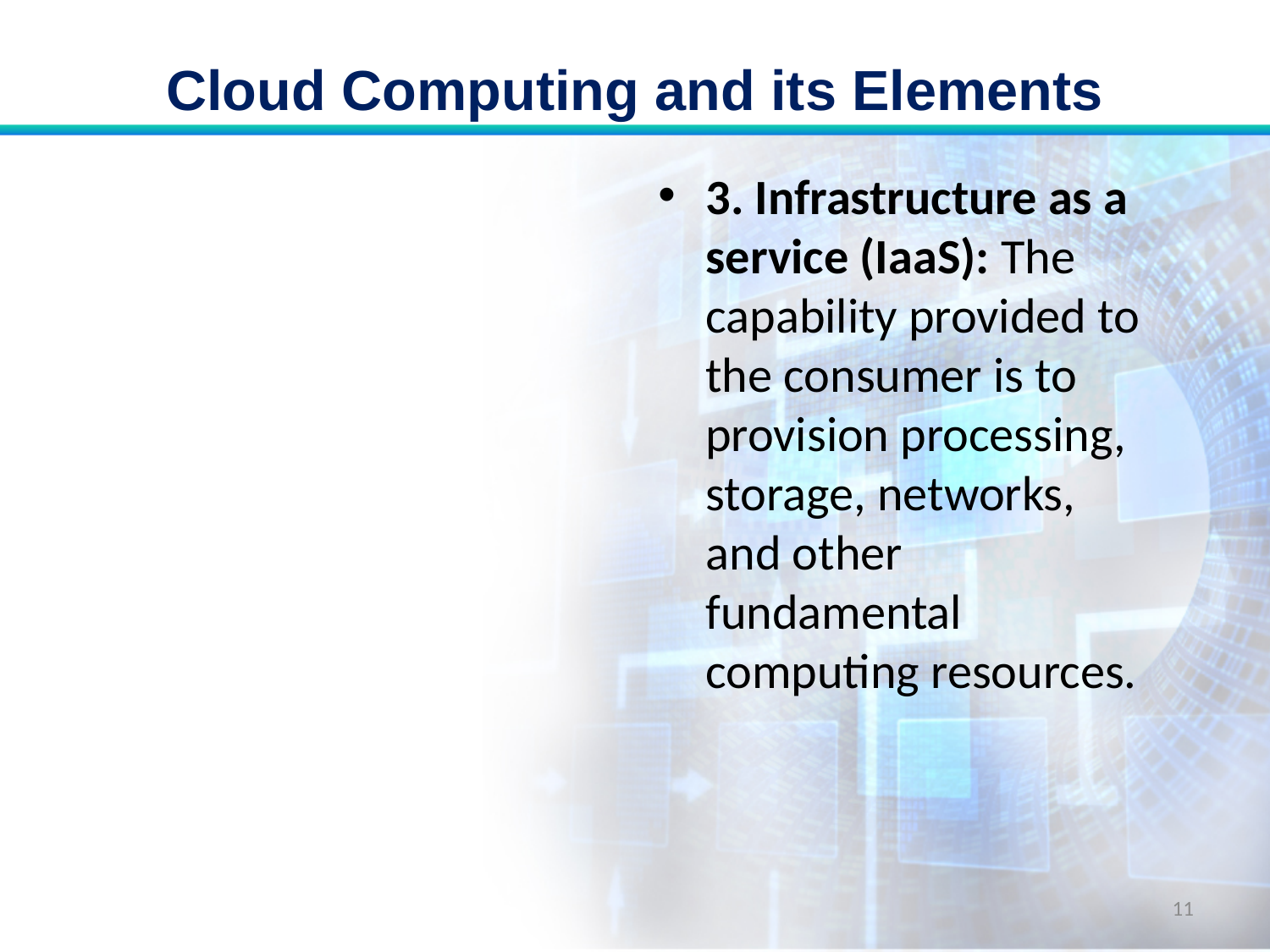

# Cloud Computing and its Elements
3. Infrastructure as a service (IaaS): The capability provided to the consumer is to provision processing, storage, networks, and other fundamental computing resources.
11